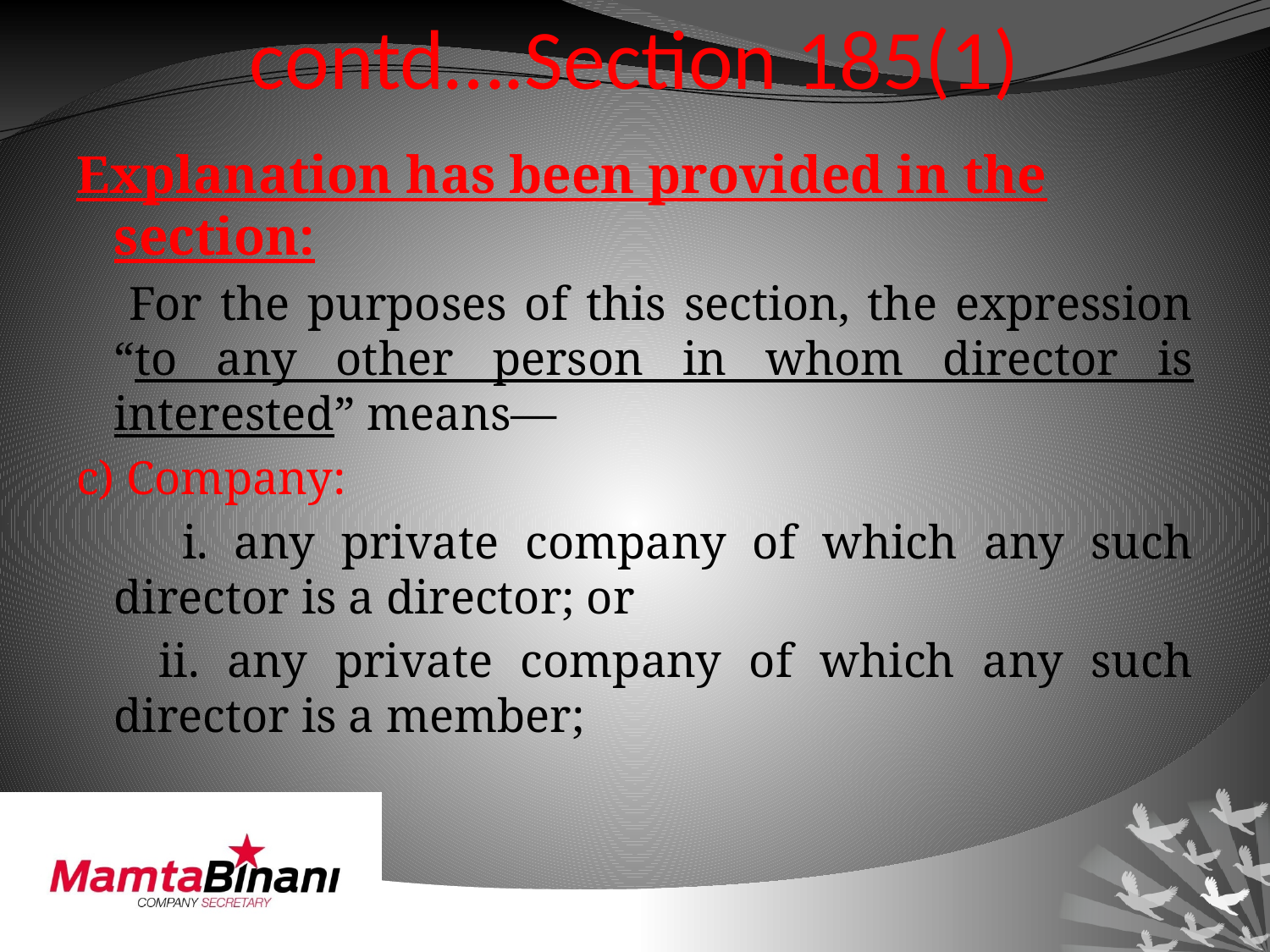

# contd….Section 185(1)
Explanation has been provided in the section:
   For the purposes of this section, the expression “to any other person in whom director is interested” means—
c) Company:
    i. any private company of which any such director is a director; or
   ii. any private company of which any such director is a member;